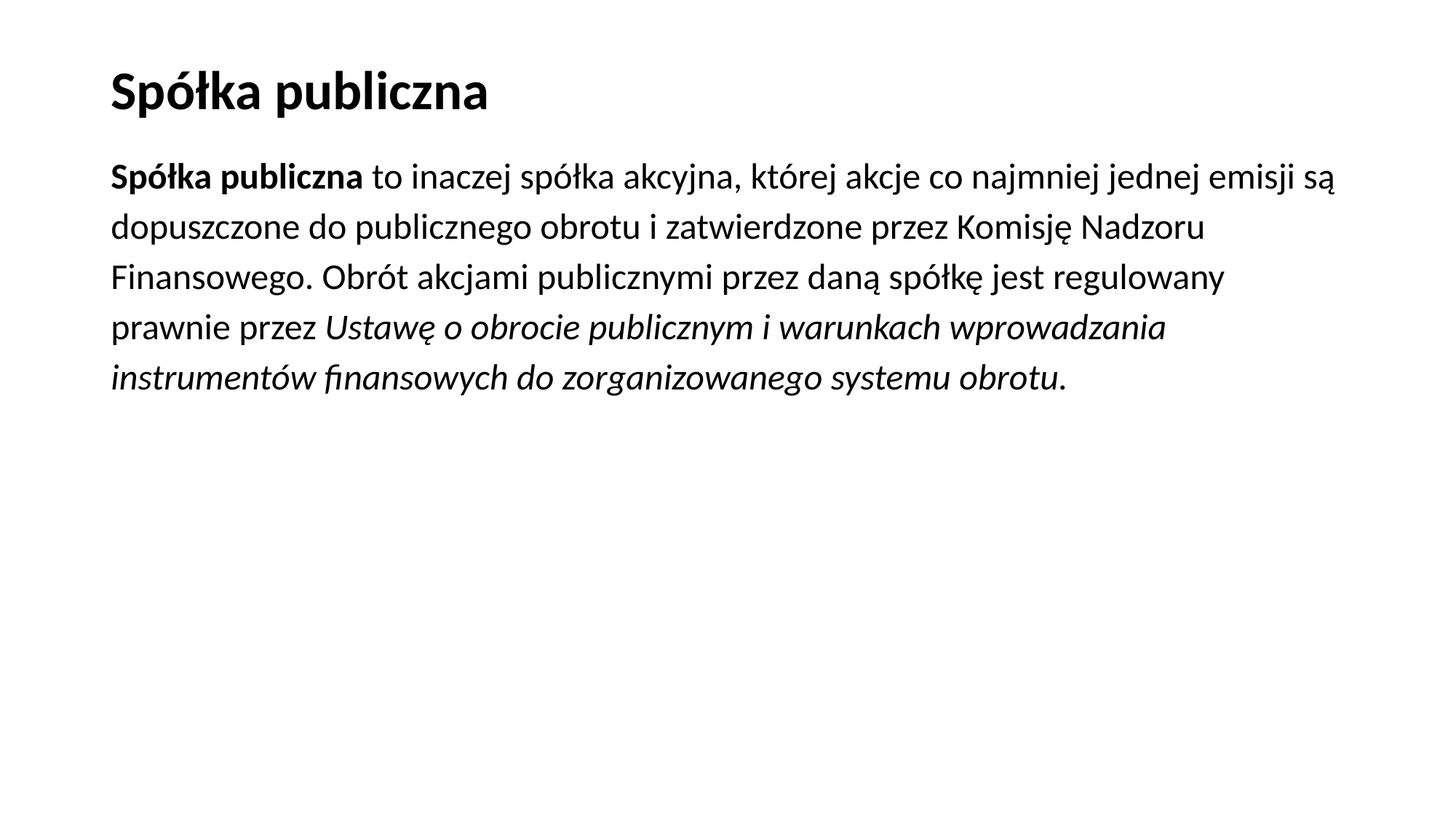

# Spółka publiczna
Spółka publiczna to inaczej spółka akcyjna, której akcje co najmniej jednej emisji są dopuszczone do publicznego obrotu i zatwierdzone przez Komisję Nadzoru Finansowego. Obrót akcjami publicznymi przez daną spółkę jest regulowany prawnie przez Ustawę o obrocie publicznym i warunkach wprowadzania instrumentów finansowych do zorganizowanego systemu obrotu.